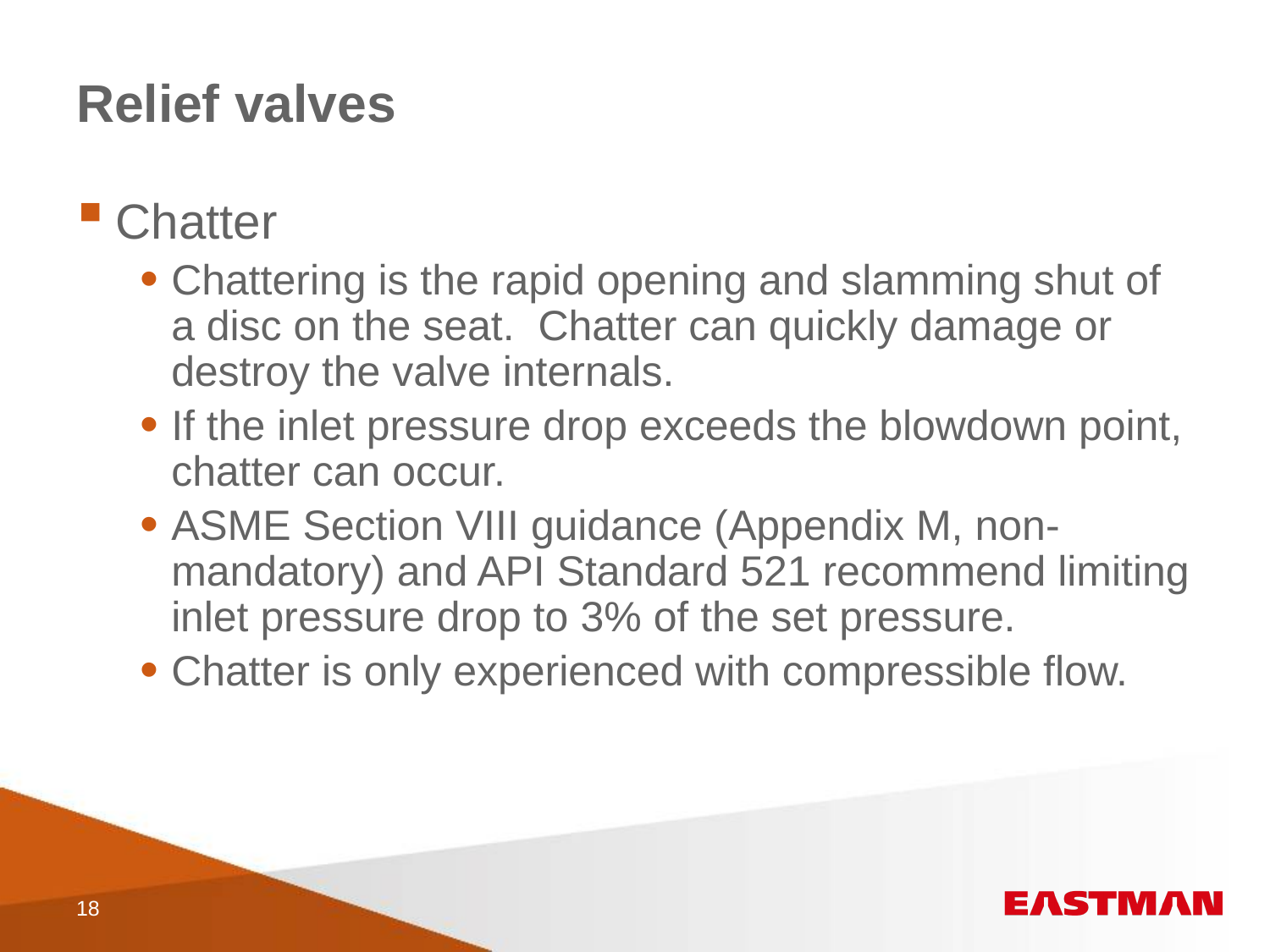

# Relief valves
Chatter
Chattering is the rapid opening and slamming shut of a disc on the seat.  Chatter can quickly damage or destroy the valve internals.
If the inlet pressure drop exceeds the blowdown point, chatter can occur.
ASME Section VIII guidance (Appendix M, non-mandatory) and API Standard 521 recommend limiting inlet pressure drop to 3% of the set pressure.
Chatter is only experienced with compressible flow.
18